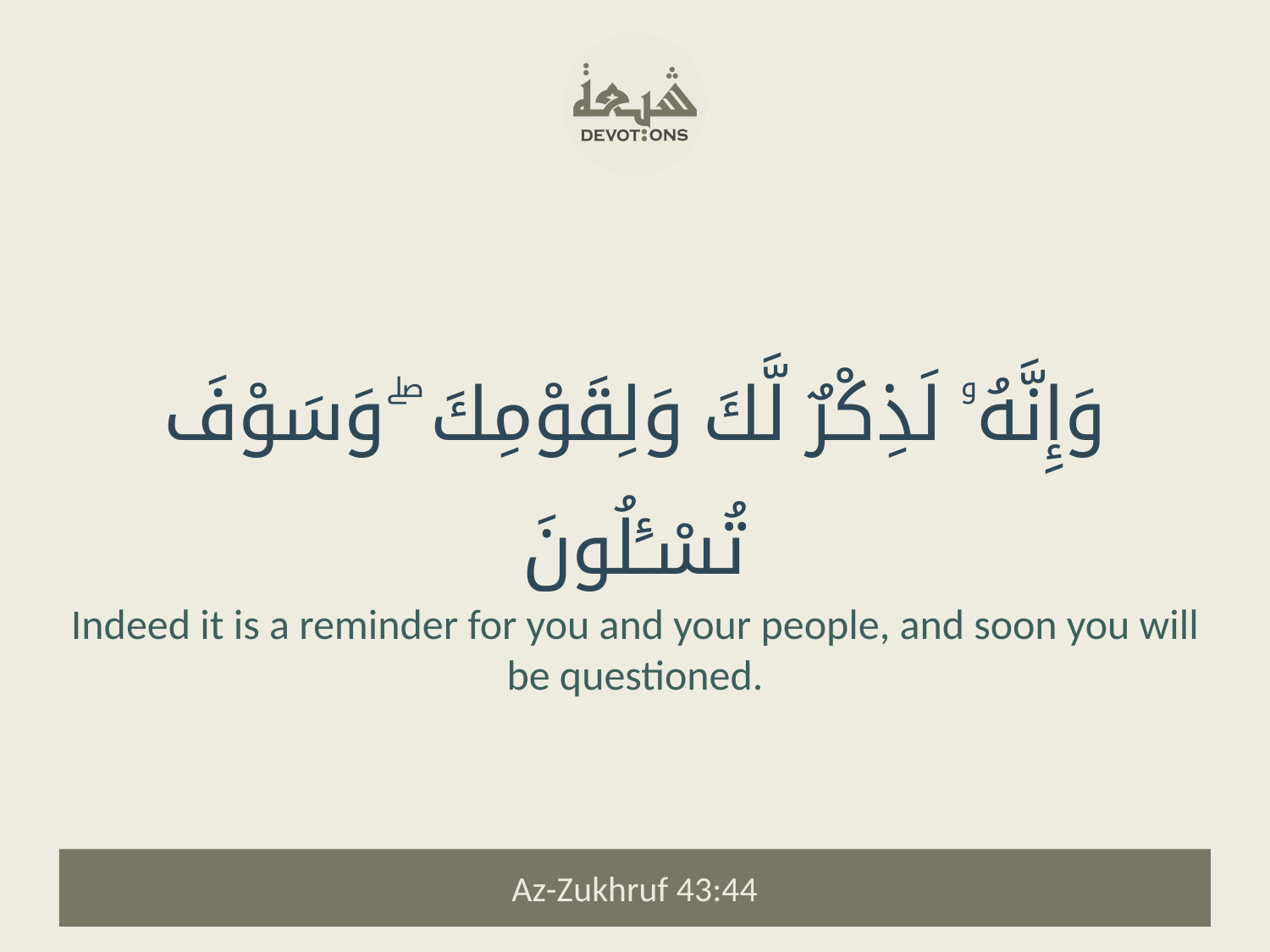

وَإِنَّهُۥ لَذِكْرٌ لَّكَ وَلِقَوْمِكَ ۖ وَسَوْفَ تُسْـَٔلُونَ
Indeed it is a reminder for you and your people, and soon you will be questioned.
Az-Zukhruf 43:44